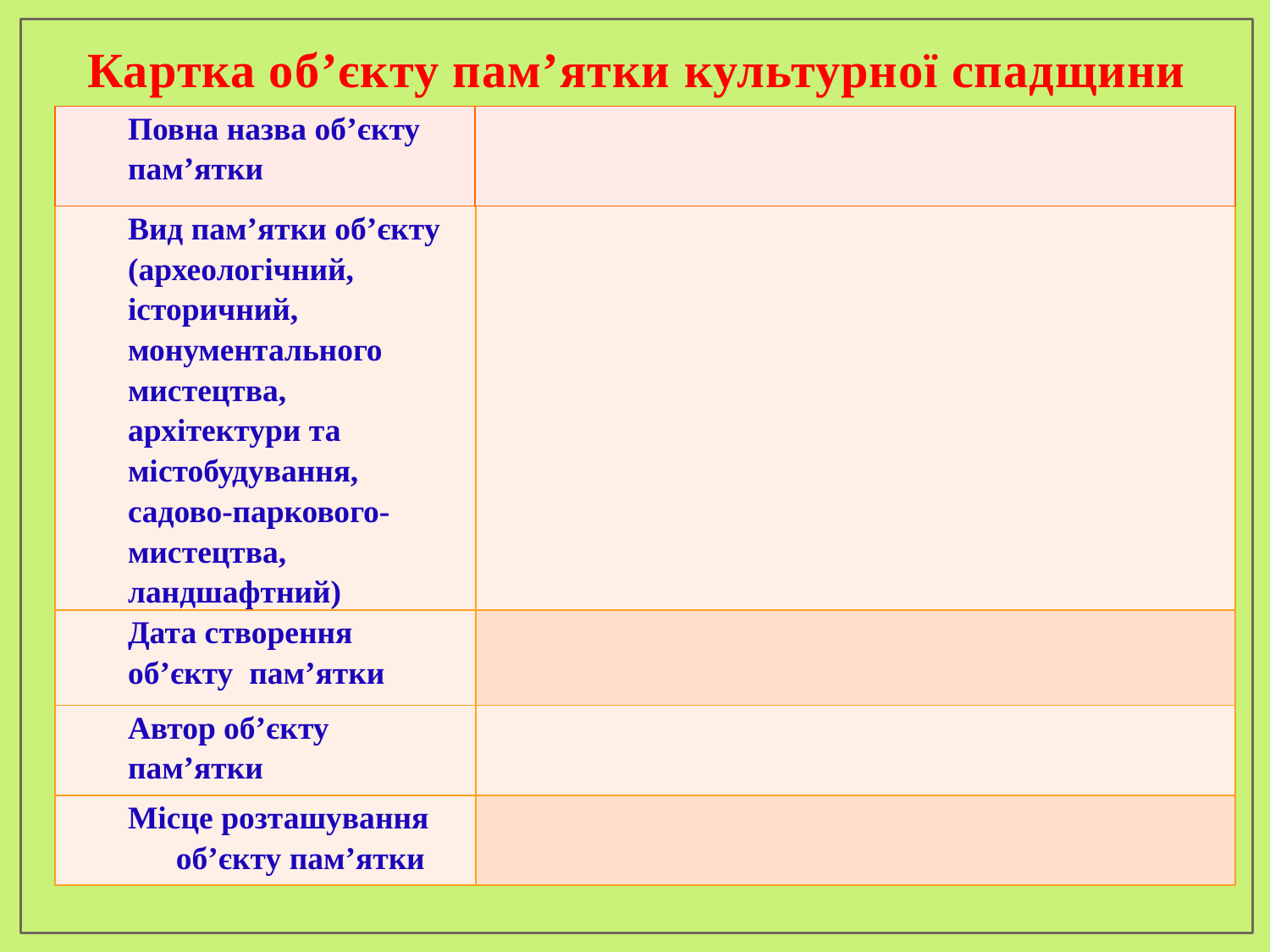

# Картка об’єкту пам’ятки культурної спадщини
| Повна назва об’єкту пам’ятки |  |
| --- | --- |
| Вид пам’ятки об’єкту (археологічний, історичний, монументального мистецтва, архітектури та містобудування, садово-паркового-мистецтва, ландшафтний) |  |
| --- | --- |
| Дата створення об’єкту пам’ятки |  |
| Автор об’єкту пам’ятки |  |
| Місце розташування об’єкту пам’ятки |  |

| Повна назва об’єкту пам’ятки |  |
| --- | --- |